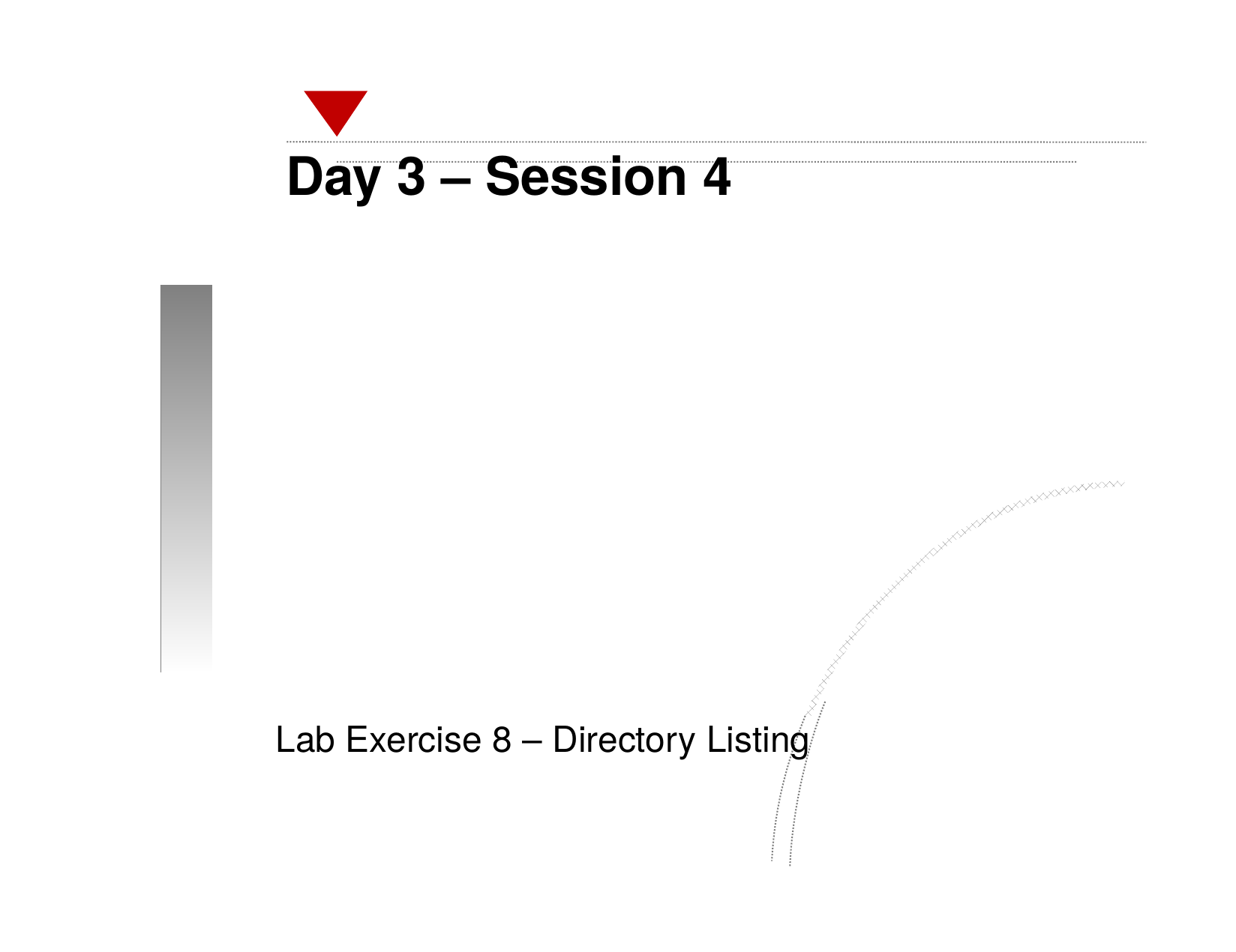

Day 3 – Session 4

Lab Exercise 8 – Directory Listing